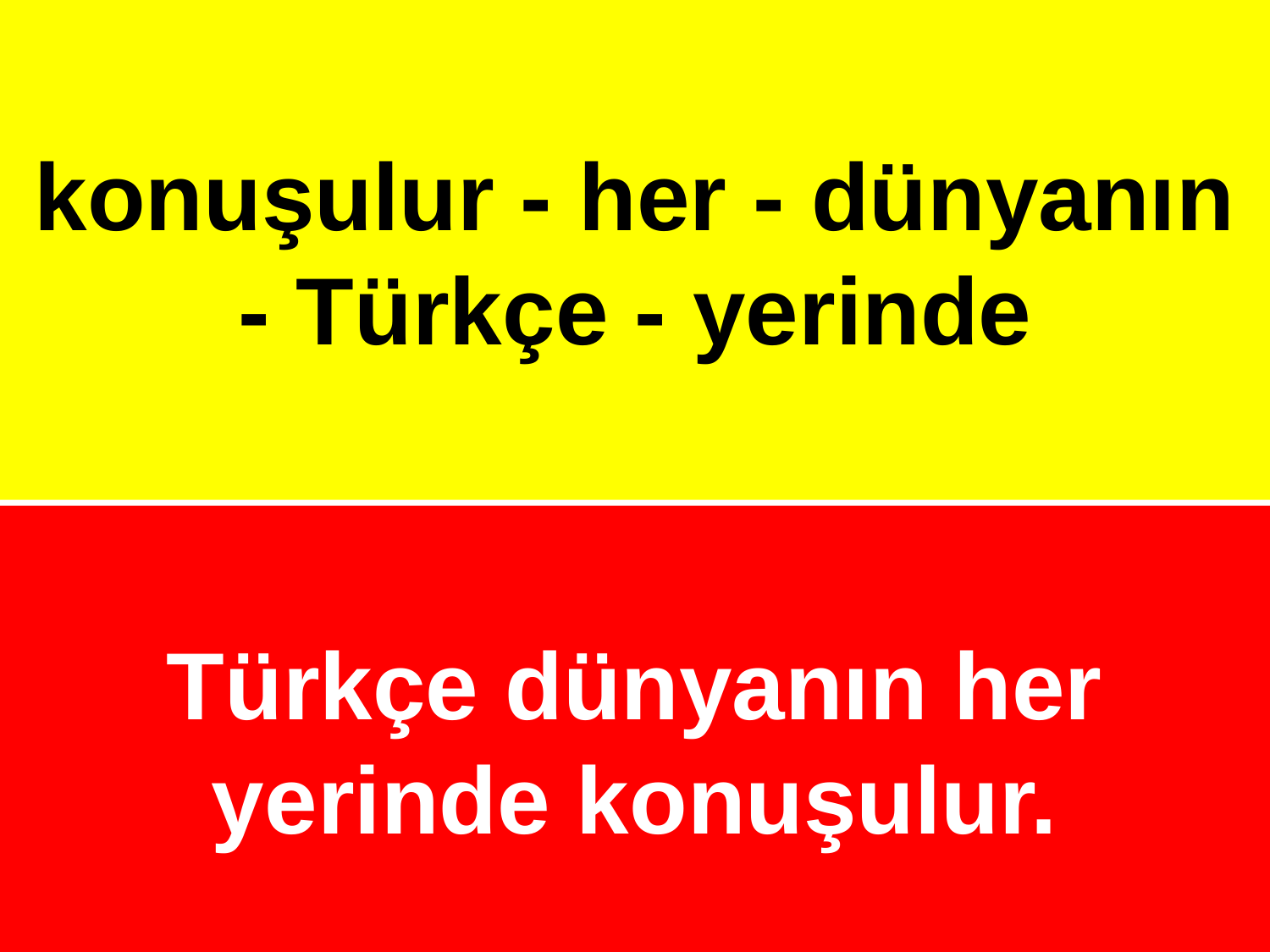

# konuşulur - her - dünyanın - Türkçe - yerinde

Türkçe dünyanın her yerinde konuşulur.